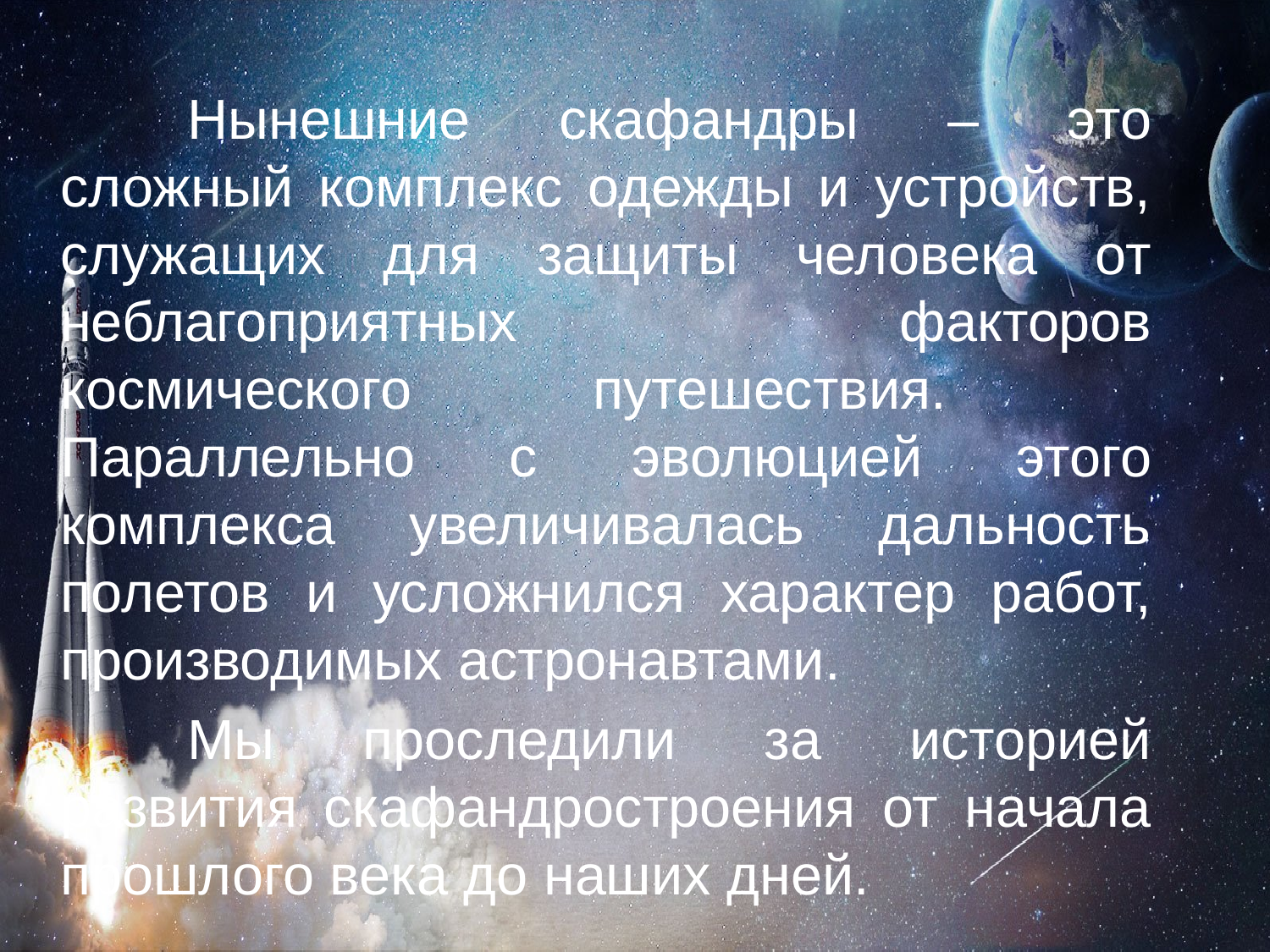

Нынешние скафандры – это сложный комплекс одежды и устройств, служащих для защиты человека от неблагоприятных факторов космического путешествия. 	Параллельно с эволюцией этого комплекса увеличивалась дальность полетов и усложнился характер работ, производимых астронавтами.
		Мы проследили за историей развития скафандростроения от начала прошлого века до наших дней.